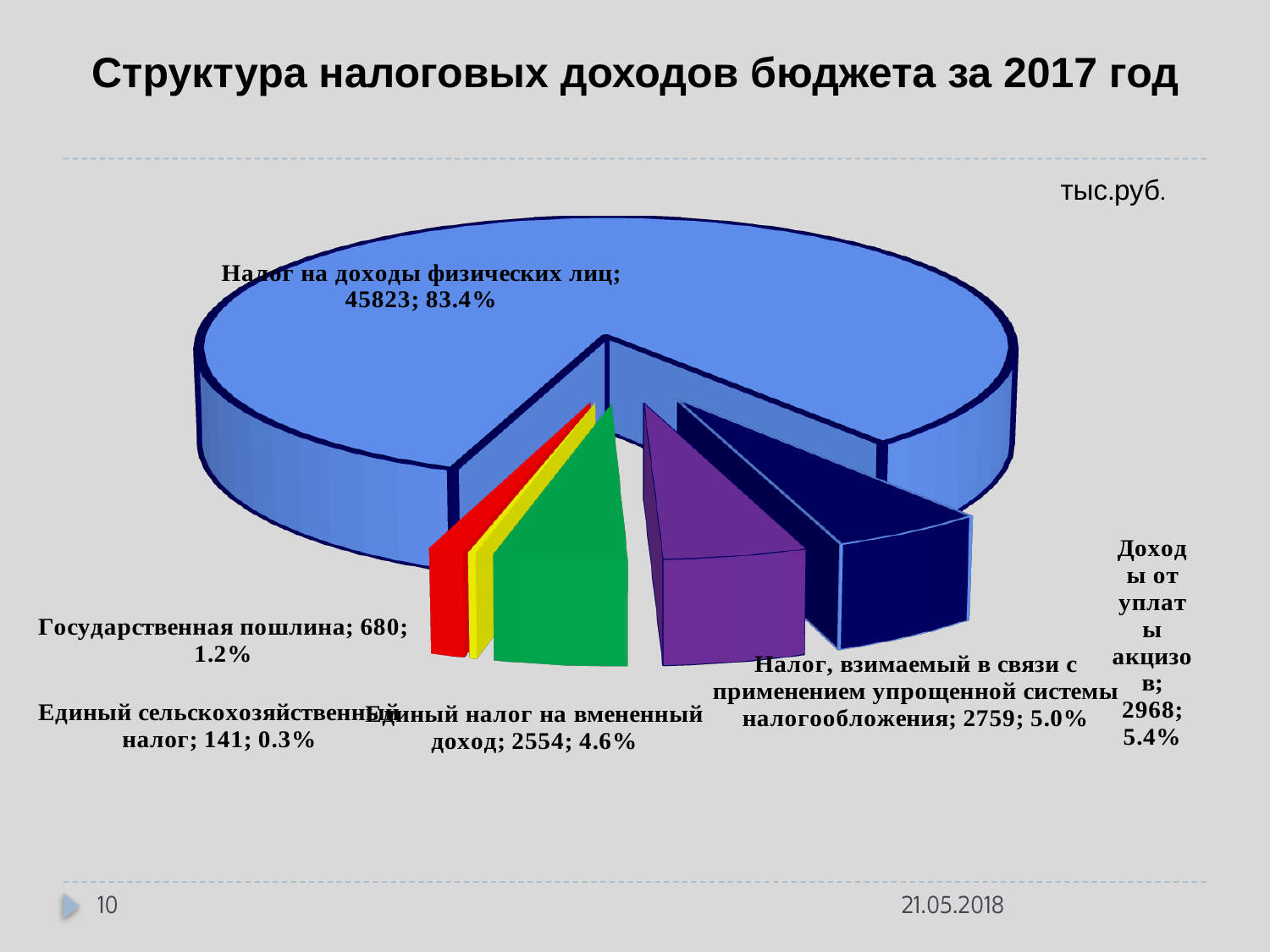

# Структура налоговых доходов бюджета за 2017 год

[unsupported chart]

тыс.руб.
10
21.05.2018